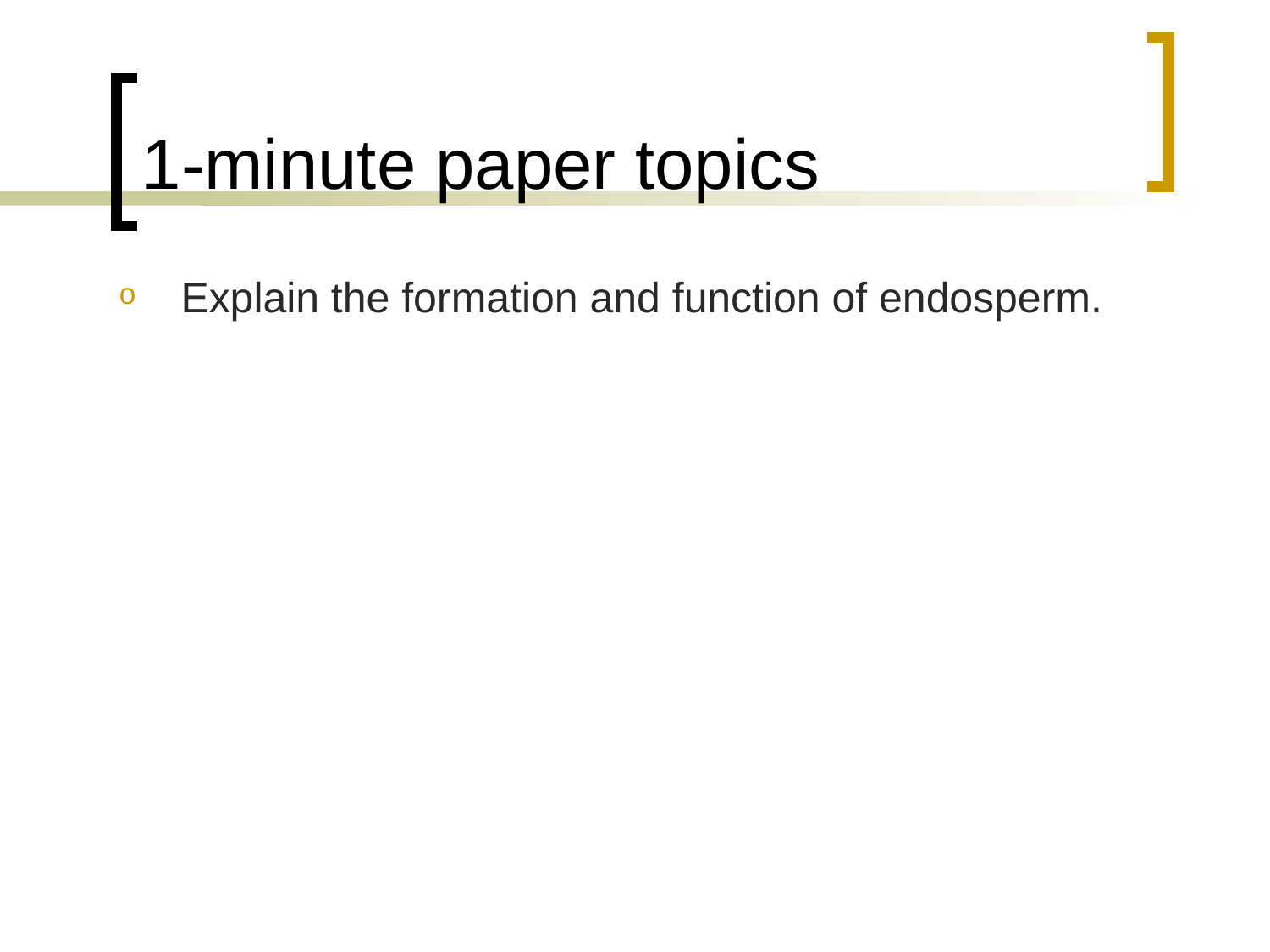

# 1-minute paper topics
Explain the formation and function of endosperm.